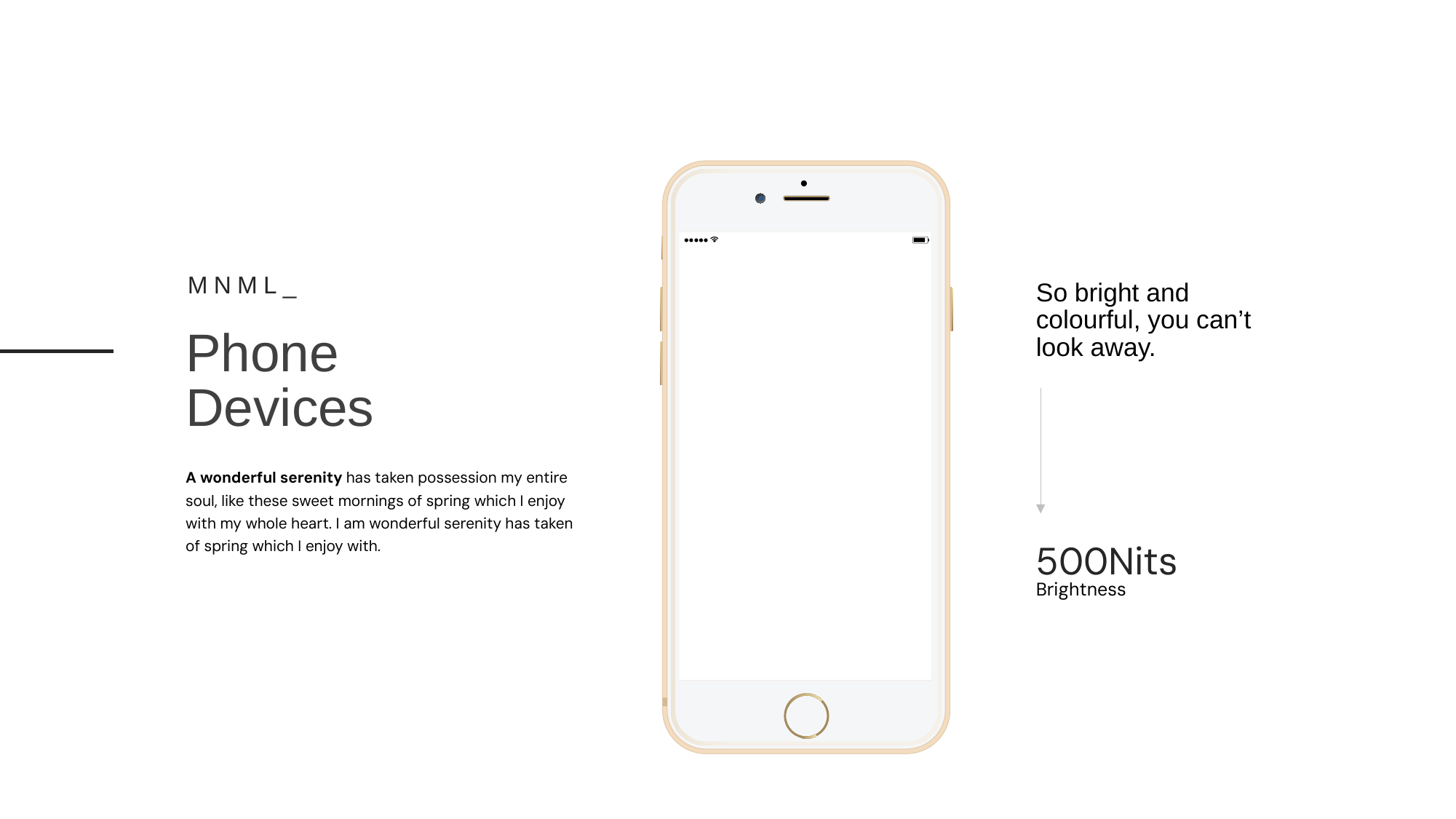

Mnml_
So bright and colourful, you can’t look away.
Phone
Devices
A wonderful serenity has taken possession my entire soul, like these sweet mornings of spring which I enjoy with my whole heart. I am wonderful serenity has taken of spring which I enjoy with.
500Nits
Brightness